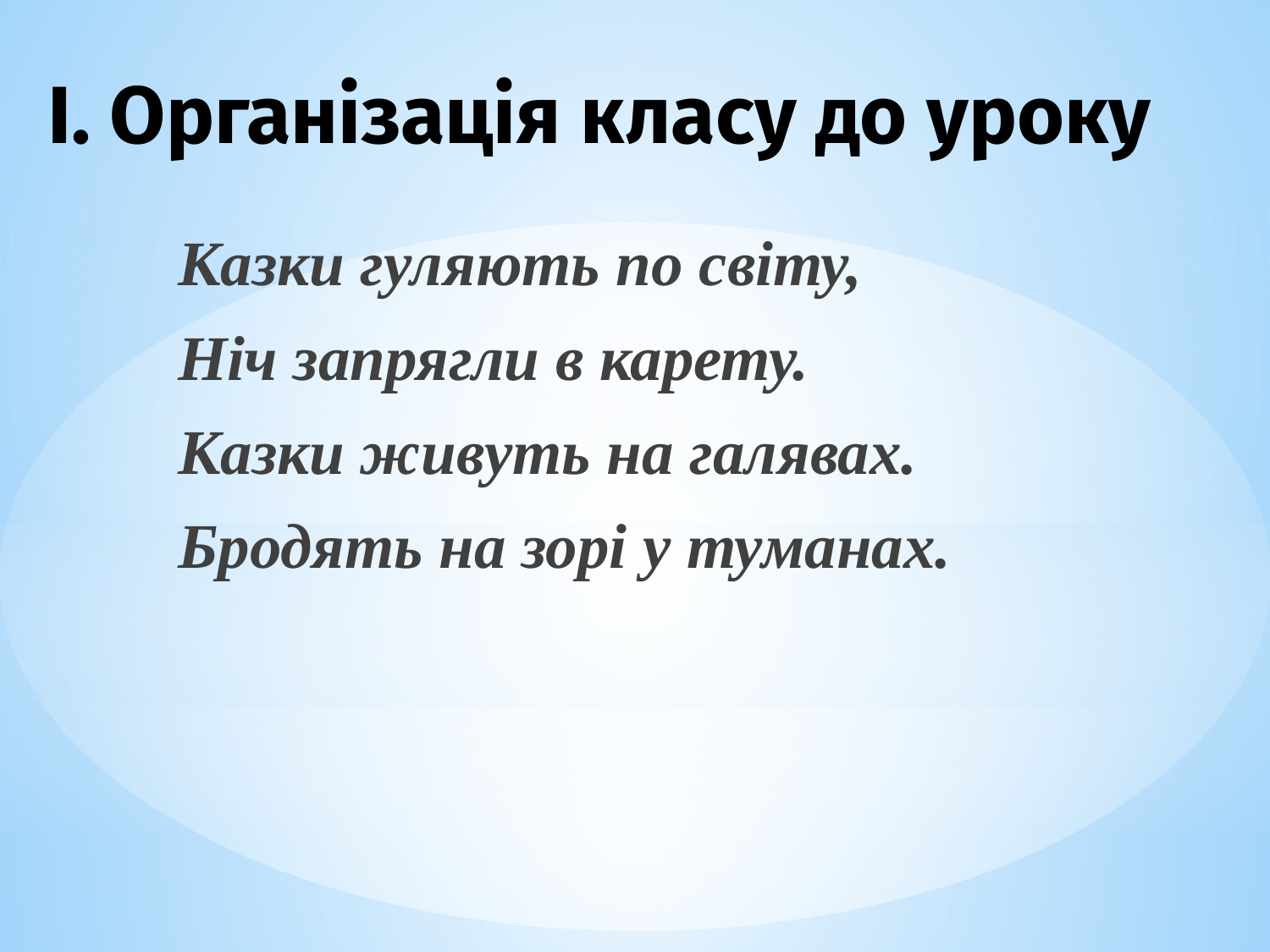

# І. Організація класу до уроку
Казки гуляють по світу,
Ніч запрягли в карету.
Казки живуть на галявах.
Бродять на зорі у туманах.